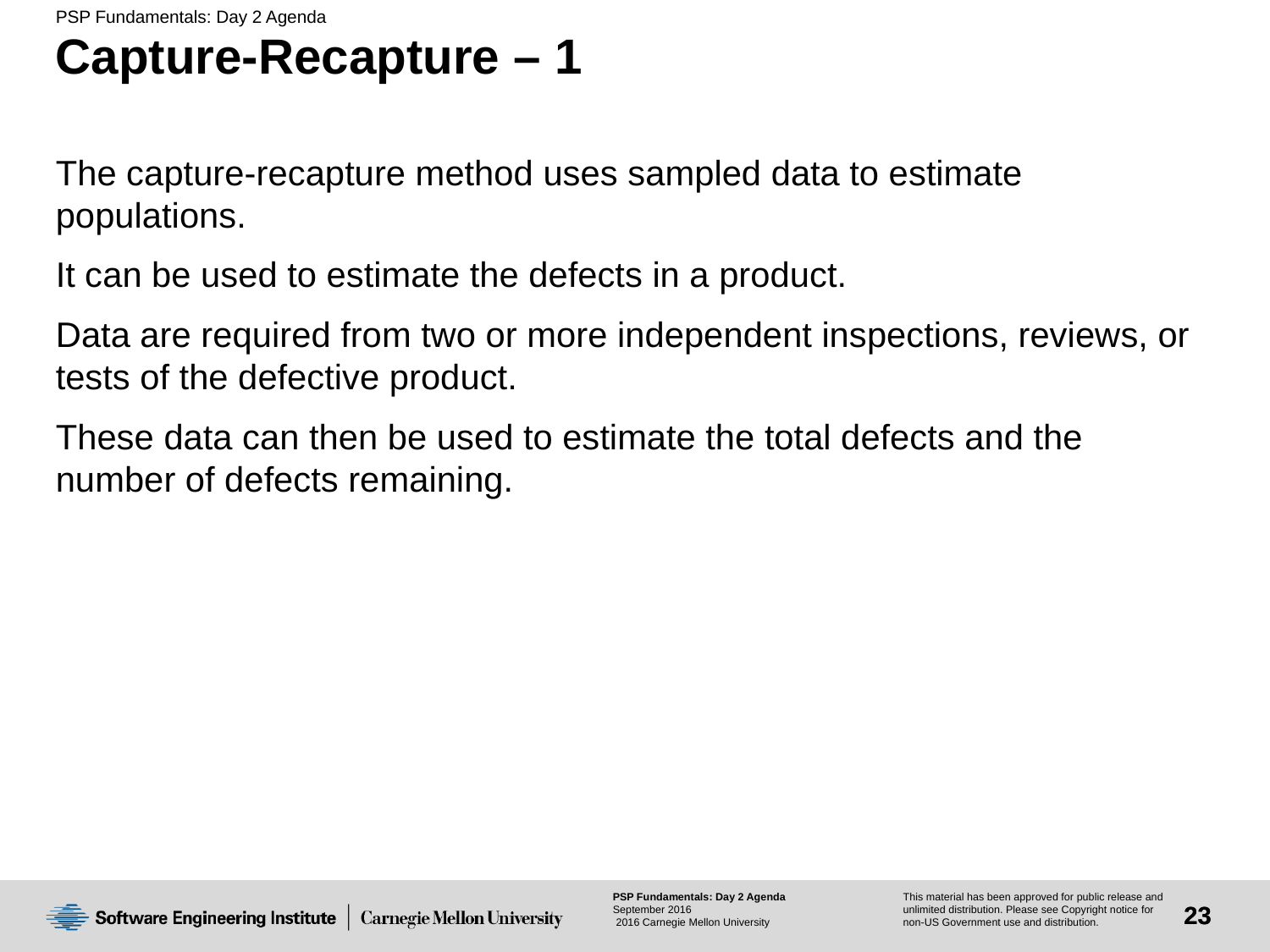

# Capture-Recapture – 1
The capture-recapture method uses sampled data to estimate populations.
It can be used to estimate the defects in a product.
Data are required from two or more independent inspections, reviews, or tests of the defective product.
These data can then be used to estimate the total defects and the number of defects remaining.